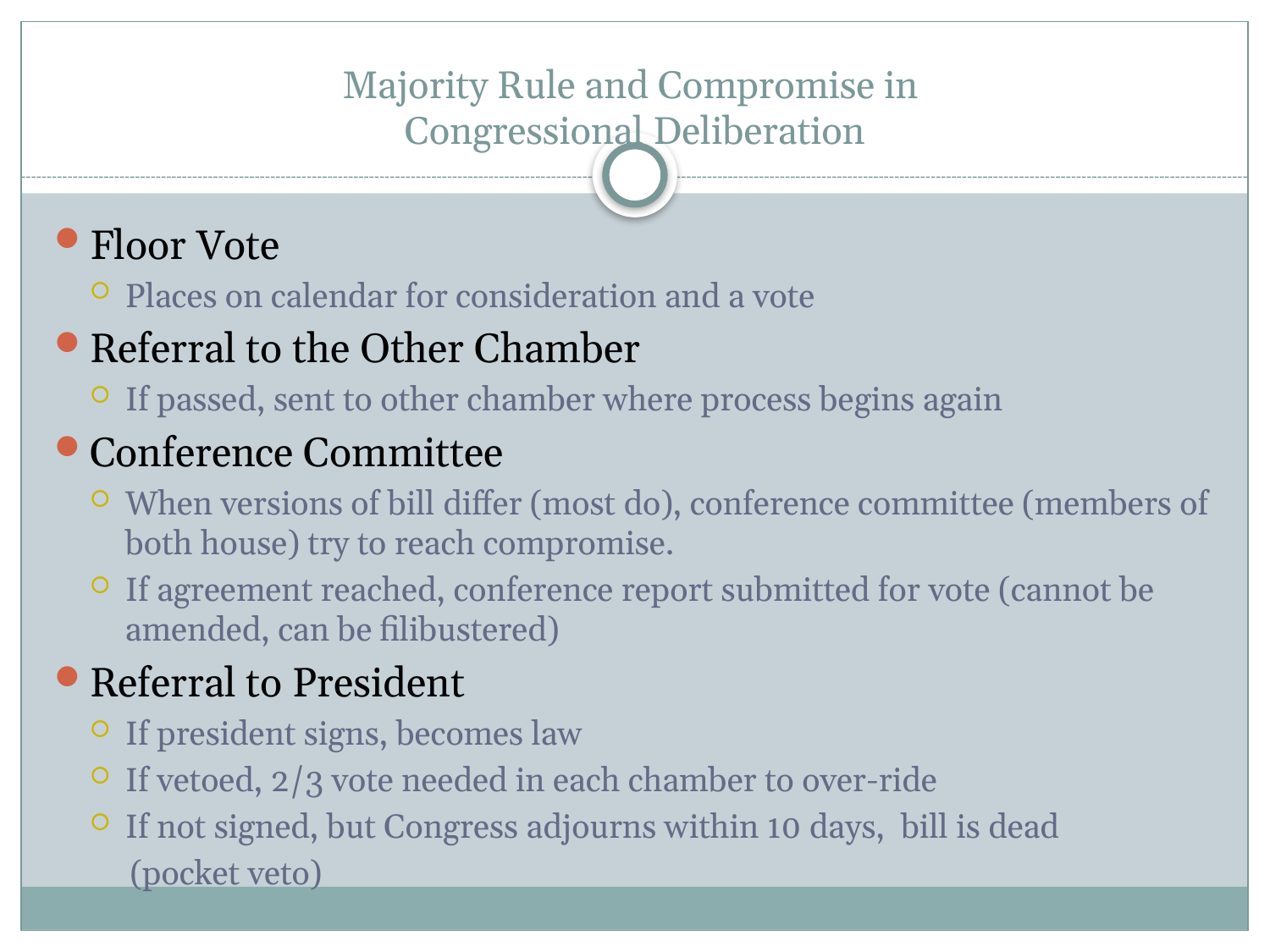

# Majority Rule and Compromise in Congressional Deliberation
Floor Vote
Places on calendar for consideration and a vote
Referral to the Other Chamber
If passed, sent to other chamber where process begins again
Conference Committee
When versions of bill differ (most do), conference committee (members of both house) try to reach compromise.
If agreement reached, conference report submitted for vote (cannot be amended, can be filibustered)
Referral to President
If president signs, becomes law
If vetoed, 2/3 vote needed in each chamber to over-ride
If not signed, but Congress adjourns within 10 days,  bill is dead
     (pocket veto)